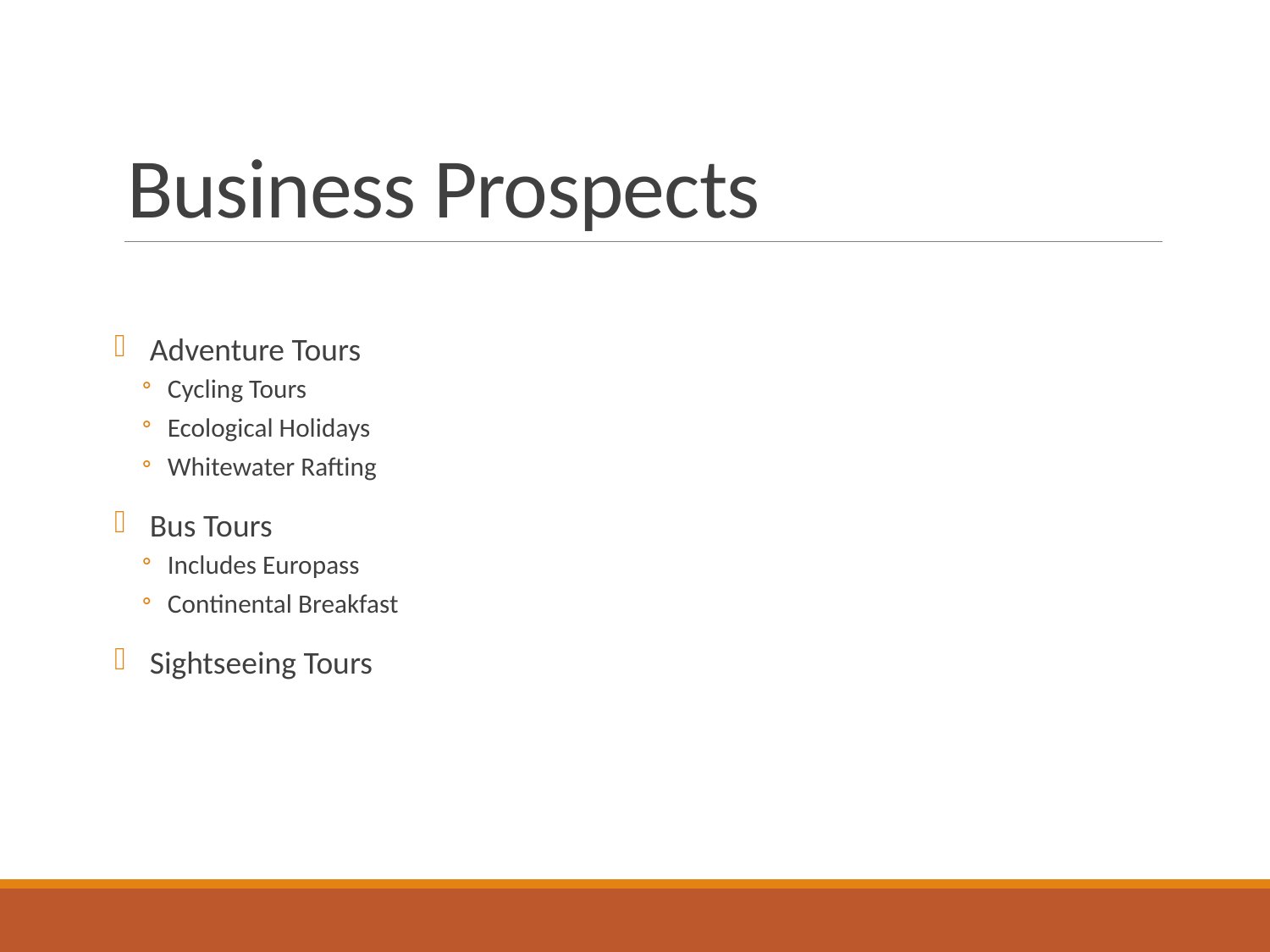

# Business Prospects
Adventure Tours
Cycling Tours
Ecological Holidays
Whitewater Rafting
Bus Tours
Includes Europass
Continental Breakfast
Sightseeing Tours